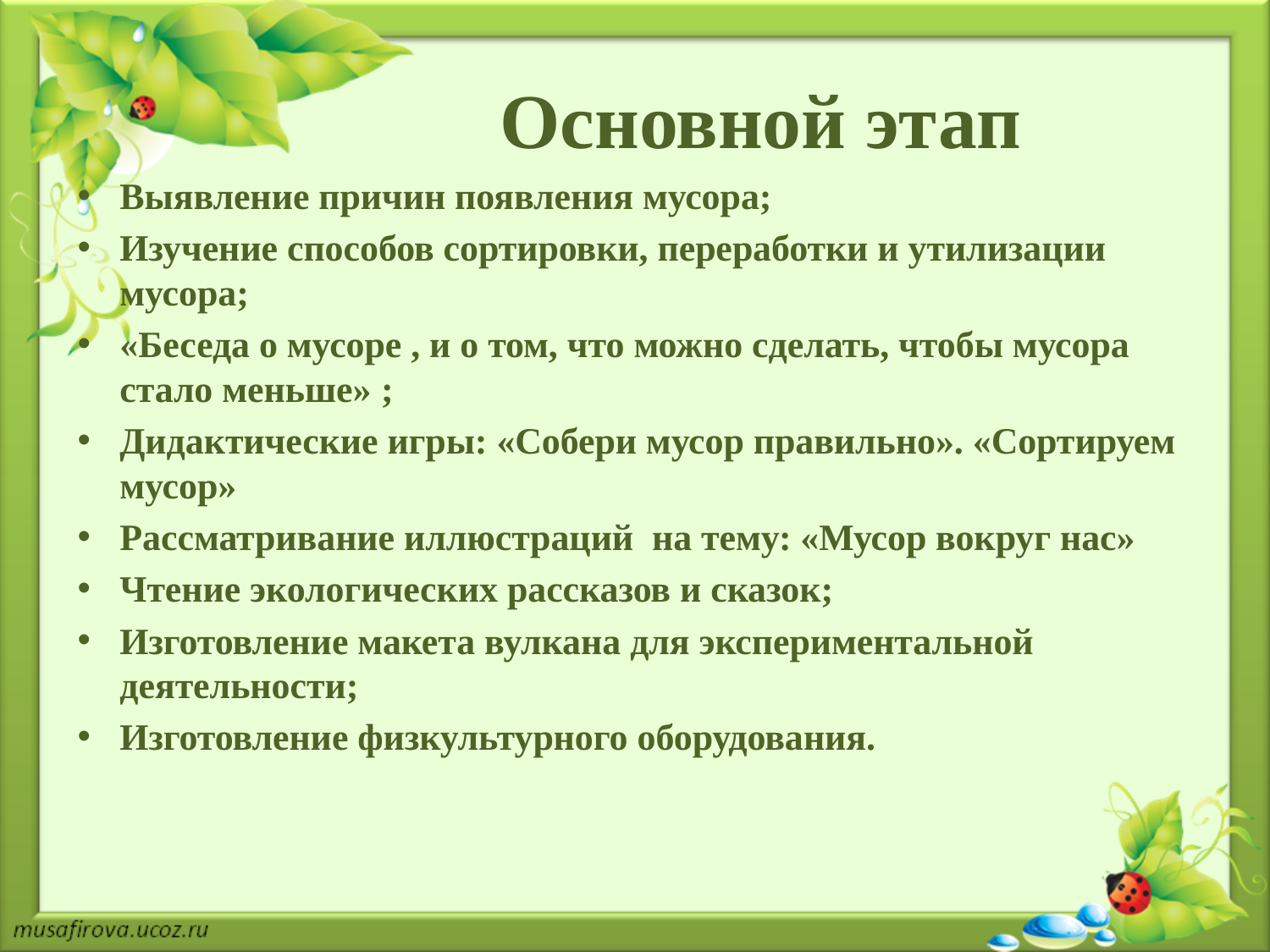

# Основной этап
Выявление причин появления мусора;
Изучение способов сортировки, переработки и утилизации мусора;
«Беседа о мусоре , и о том, что можно сделать, чтобы мусора стало меньше» ;
Дидактические игры: «Собери мусор правильно». «Сортируем мусор»
Рассматривание иллюстраций  на тему: «Мусор вокруг нас»
Чтение экологических рассказов и сказок;
Изготовление макета вулкана для экспериментальной деятельности;
Изготовление физкультурного оборудования.